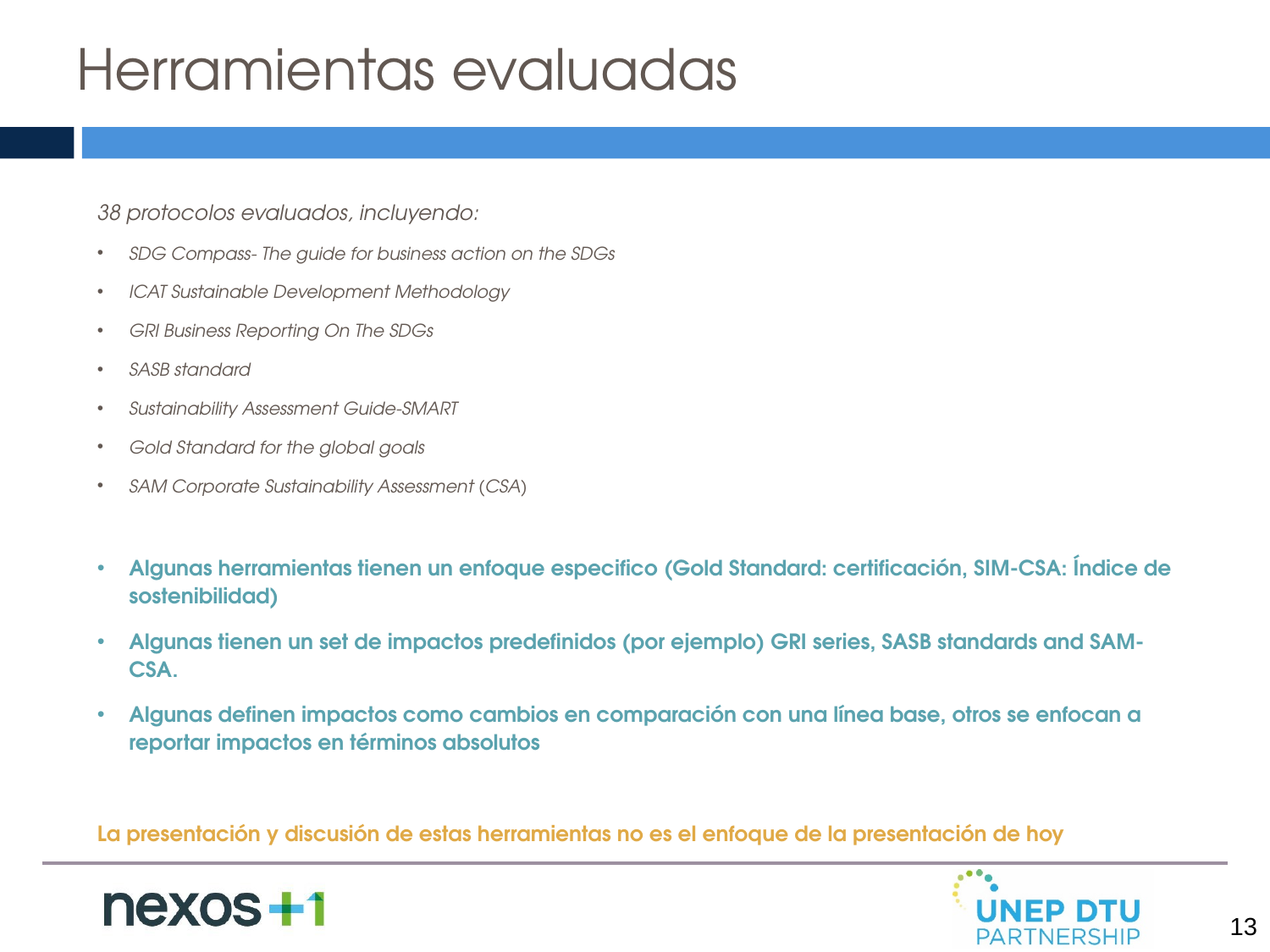

# Herramientas evaluadas
38 protocolos evaluados, incluyendo:
SDG Compass- The guide for business action on the SDGs
ICAT Sustainable Development Methodology
GRI Business Reporting On The SDGs
SASB standard
Sustainability Assessment Guide-SMART
Gold Standard for the global goals
SAM Corporate Sustainability Assessment (CSA)

Algunas herramientas tienen un enfoque especifico (Gold Standard: certificación, SIM-CSA: Índice de sostenibilidad)
Algunas tienen un set de impactos predefinidos (por ejemplo) GRI series, SASB standards and SAM-CSA.
Algunas definen impactos como cambios en comparación con una línea base, otros se enfocan a reportar impactos en términos absolutos

La presentación y discusión de estas herramientas no es el enfoque de la presentación de hoy